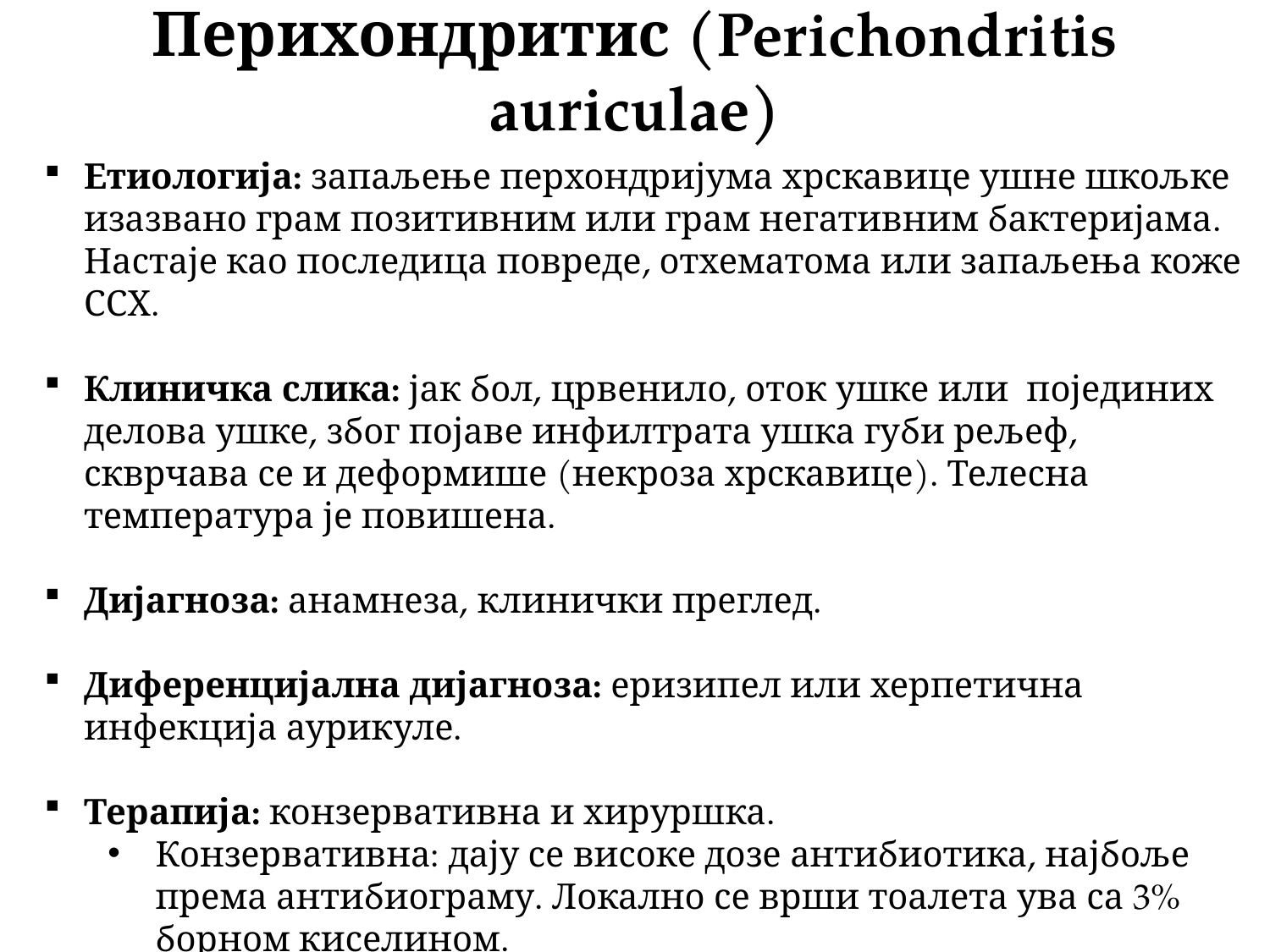

Перихондритис (Perichondritis auriculae)
Етиологија: запаљење перхондријума хрскавице ушне шкољке изазвано грам позитивним или грам негативним бактеријама. Настаје као последица повреде, отхематома или запаљења коже ССХ.

Клиничка слика: јак бол, црвенило, оток ушке или  појединих делова ушке, због појаве инфилтрата ушка губи рељеф, скврчава се и деформише (некроза хрскавице). Телесна температура је повишена.

Дијагноза: анамнеза, клинички преглед.

Диференцијална дијагноза: еризипел или херпетична инфекција аурикуле.

Терапија: конзервативна и хируршка.
Конзервативна: дају се високе дозе антибиотика, најбоље према антибиограму. Локално се врши тоалета ува са 3% борном киселином.
Хируршка: састоји се од инцизије ушне шкољке са дренажом.